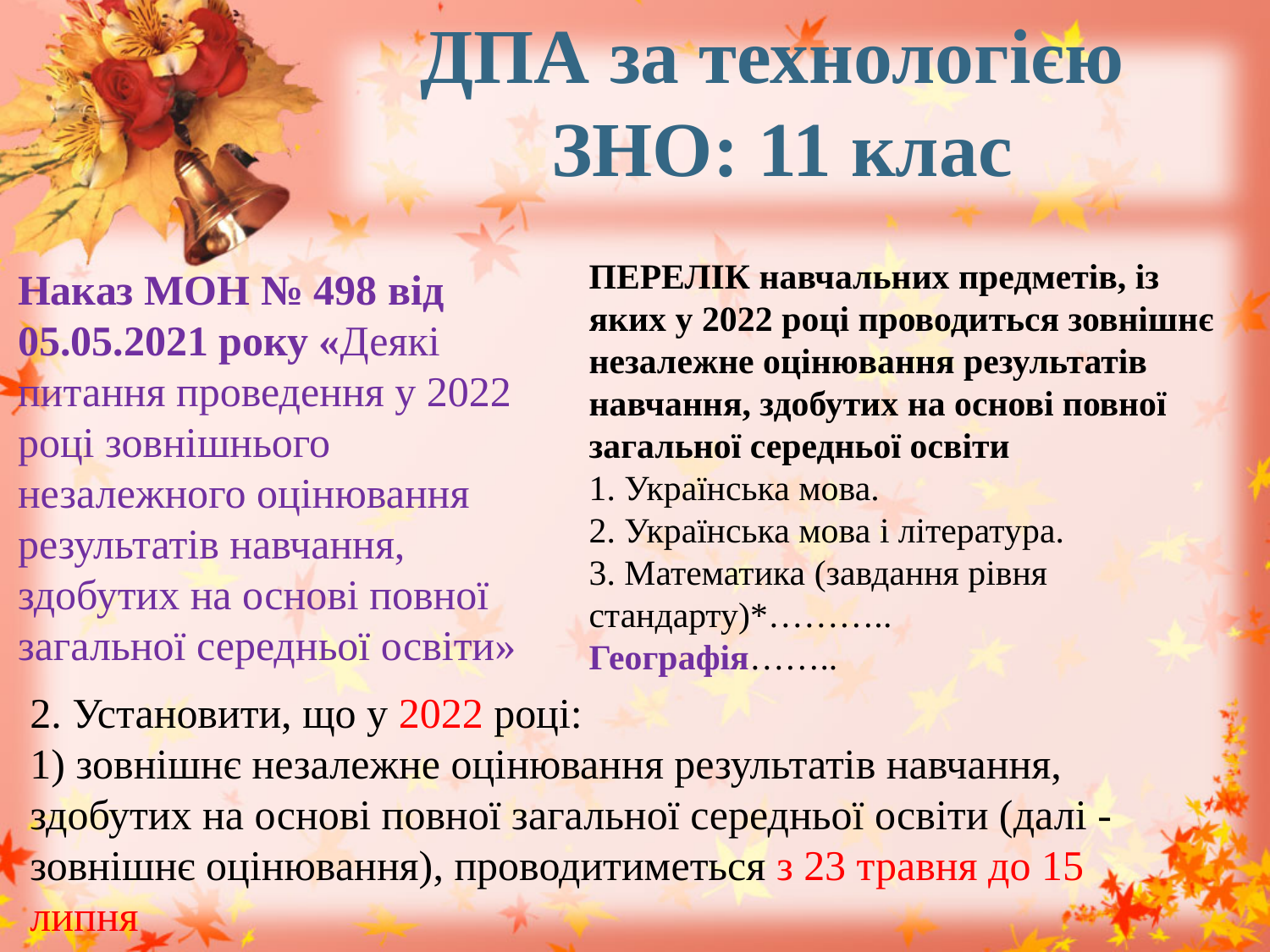

# ДПА за технологією ЗНО: 11 клас
ПЕРЕЛІК навчальних предметів, із яких у 2022 році проводиться зовнішнє незалежне оцінювання результатів навчання, здобутих на основі повної загальної середньої освіти
1. Українська мова.
2. Українська мова і література.
3. Математика (завдання рівня стандарту)*………..
Географія……..
Наказ МОН № 498 від 05.05.2021 року «Деякі питання проведення у 2022 році зовнішнього незалежного оцінювання результатів навчання, здобутих на основі повної загальної середньої освіти»
2. Установити, що у 2022 році:
1) зовнішнє незалежне оцінювання результатів навчання, здобутих на основі повної загальної середньої освіти (далі - зовнішнє оцінювання), проводитиметься з 23 травня до 15 липня